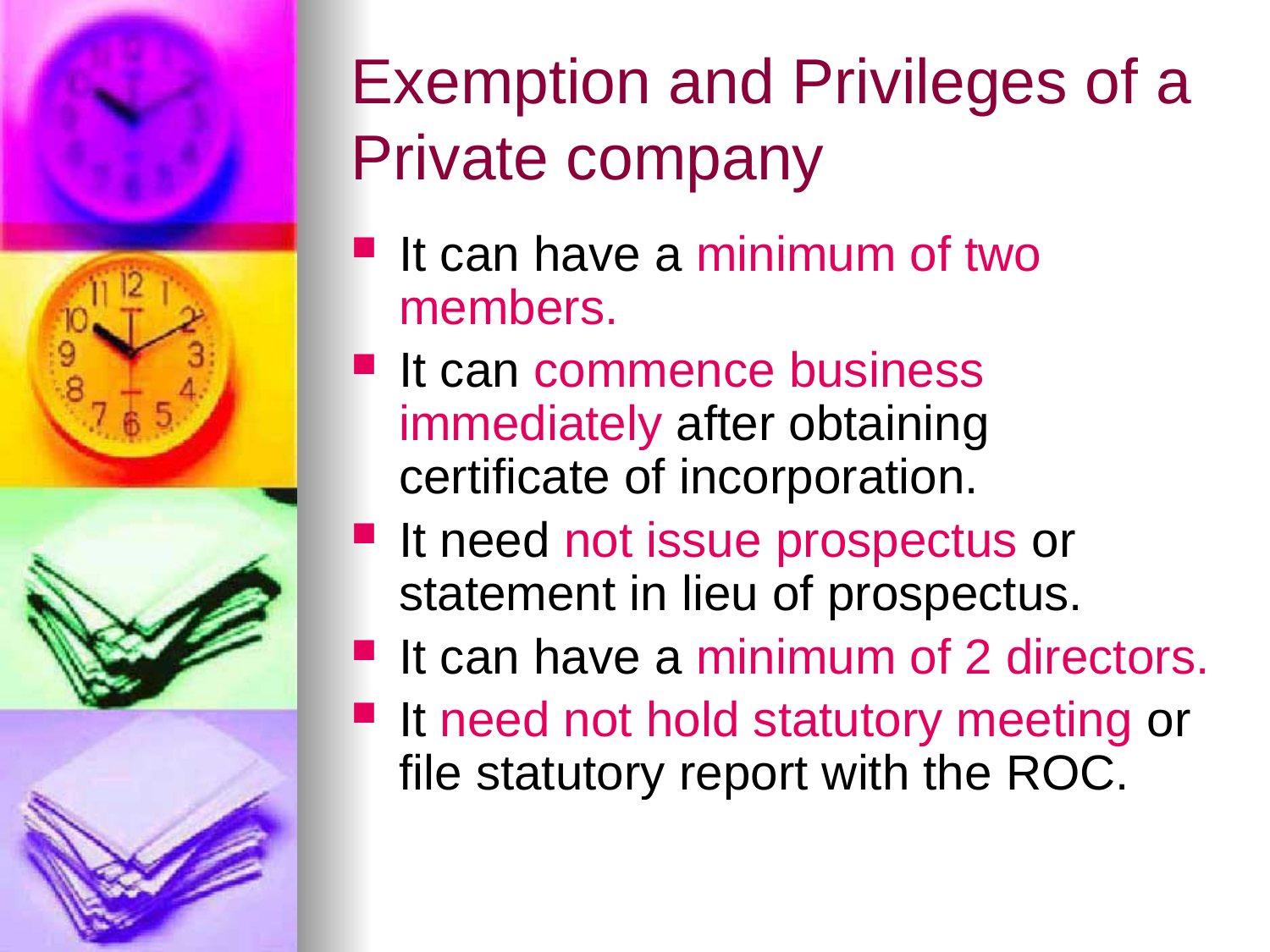

# Exemption and Privileges of a Private company
It can have a minimum of two members.
It can commence business immediately after obtaining certificate of incorporation.
It need not issue prospectus or statement in lieu of prospectus.
It can have a minimum of 2 directors.
It need not hold statutory meeting or file statutory report with the ROC.